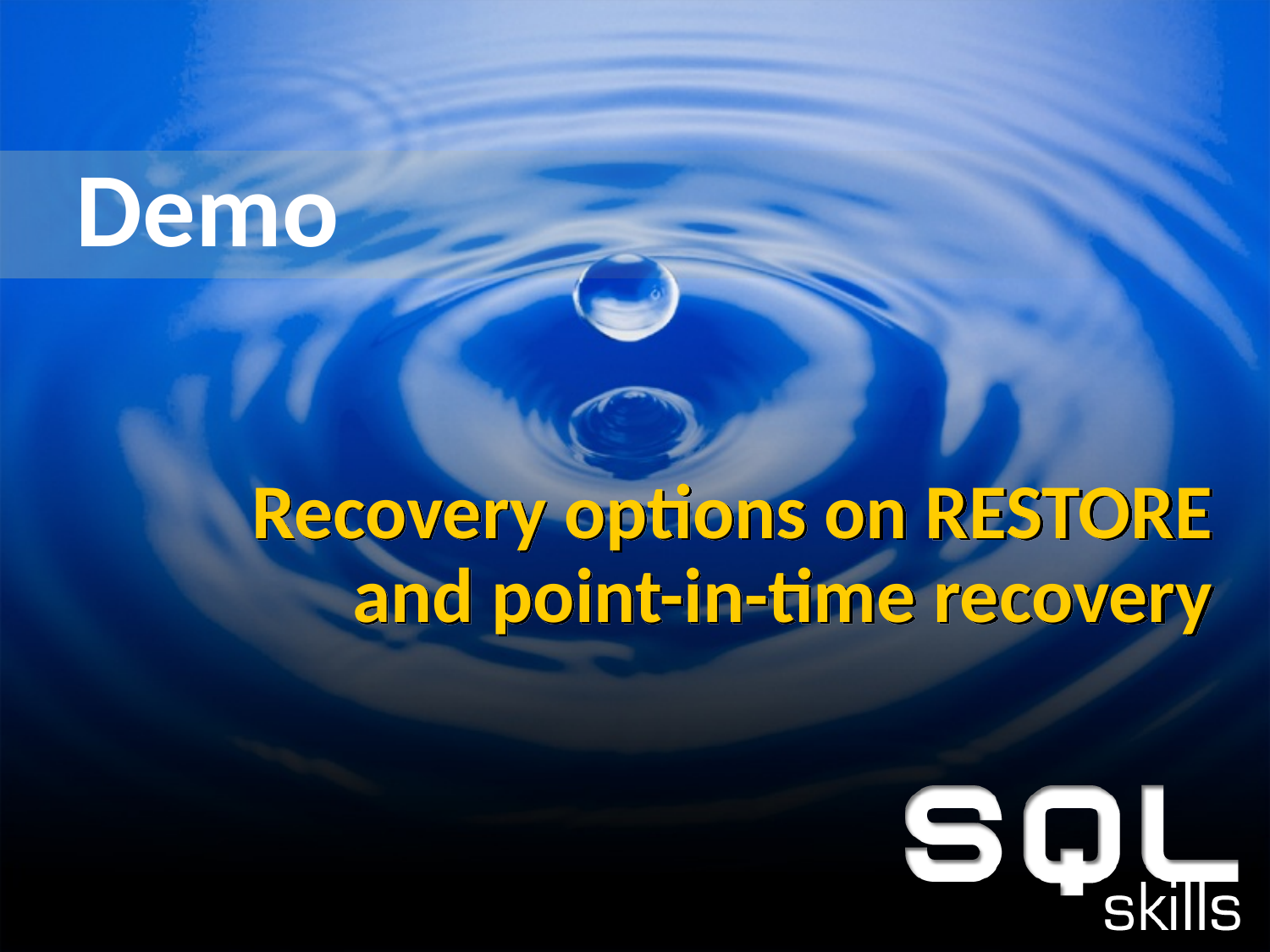

Demo

# Recovery options on RESTORE and point-in-time recovery